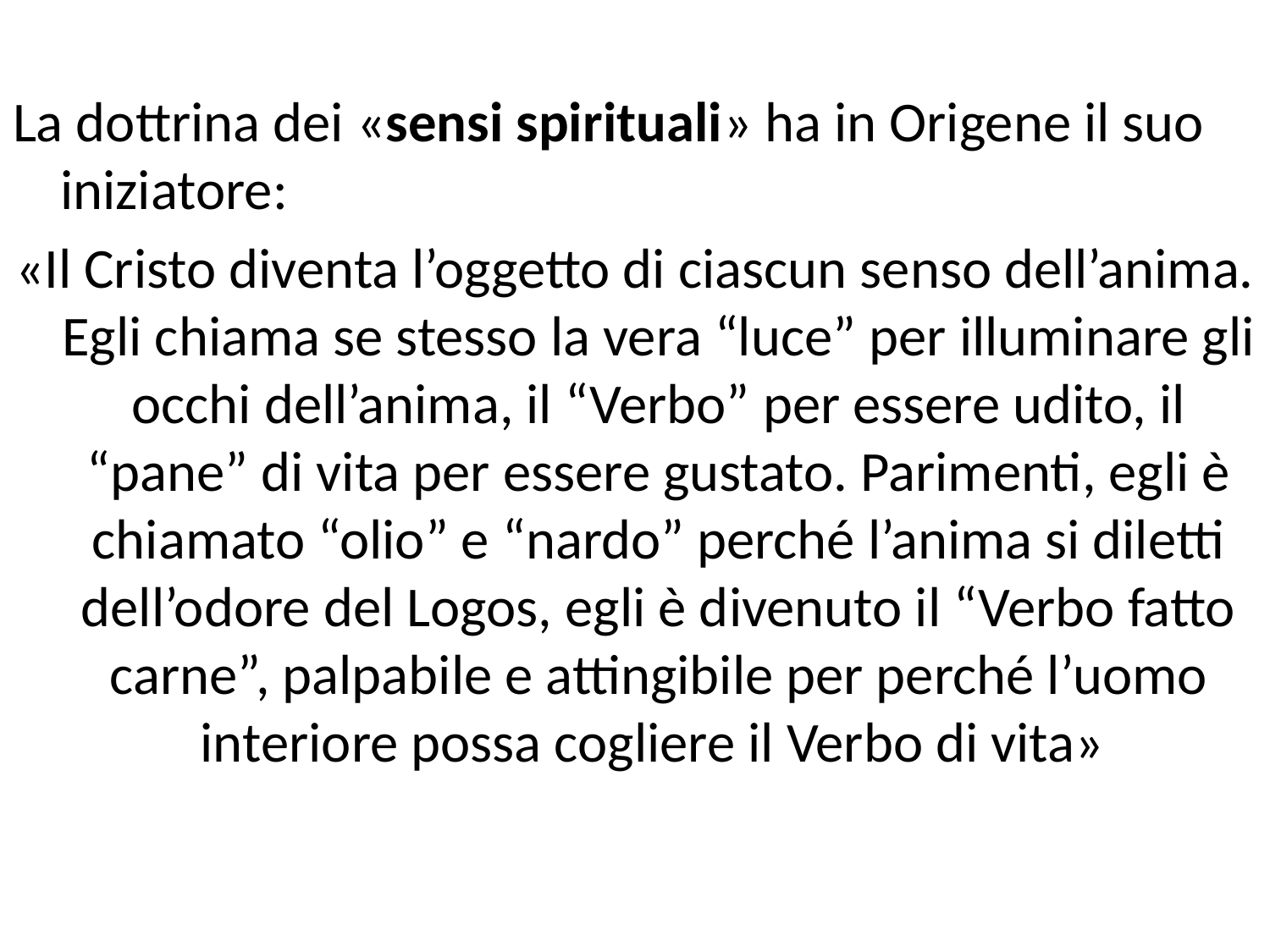

La dottrina dei «sensi spirituali» ha in Origene il suo iniziatore:
«Il Cristo diventa l’oggetto di ciascun senso dell’anima. Egli chiama se stesso la vera “luce” per illuminare gli occhi dell’anima, il “Verbo” per essere udito, il “pane” di vita per essere gustato. Parimenti, egli è chiamato “olio” e “nardo” perché l’anima si diletti dell’odore del Logos, egli è divenuto il “Verbo fatto carne”, palpabile e attingibile per perché l’uomo interiore possa cogliere il Verbo di vita»